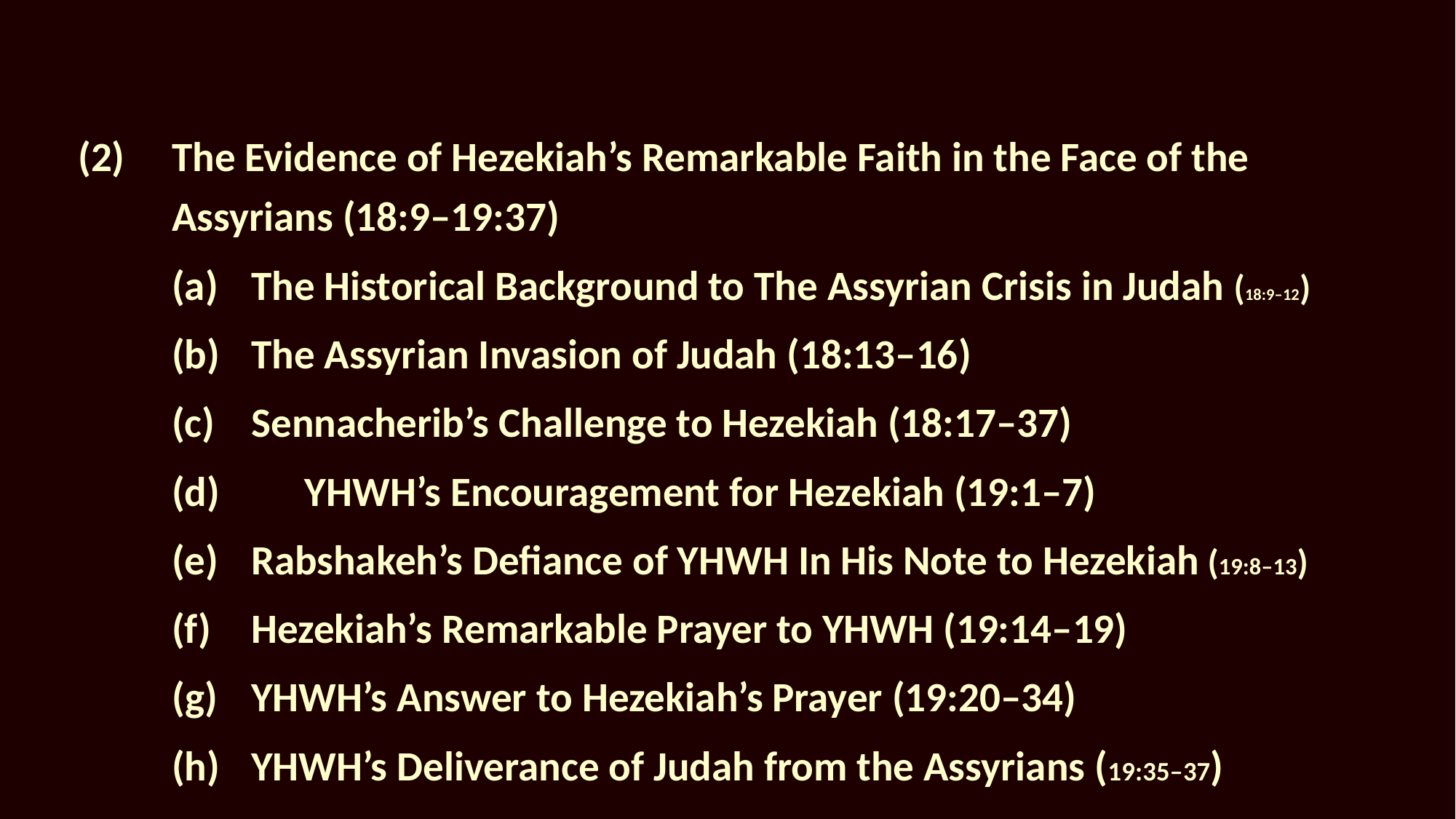

(2)	The Evidence of Hezekiah’s Remarkable Faith in the Face of the Assyrians (18:9–19:37)
The Historical Background to The Assyrian Crisis in Judah (18:9–12)
The Assyrian Invasion of Judah (18:13–16)
Sennacherib’s Challenge to Hezekiah (18:17–37)
	YHWH’s Encouragement for Hezekiah (19:1–7)
Rabshakeh’s Defiance of YHWH In His Note to Hezekiah (19:8–13)
Hezekiah’s Remarkable Prayer to YHWH (19:14–19)
YHWH’s Answer to Hezekiah’s Prayer (19:20–34)
YHWH’s Deliverance of Judah from the Assyrians (19:35–37)